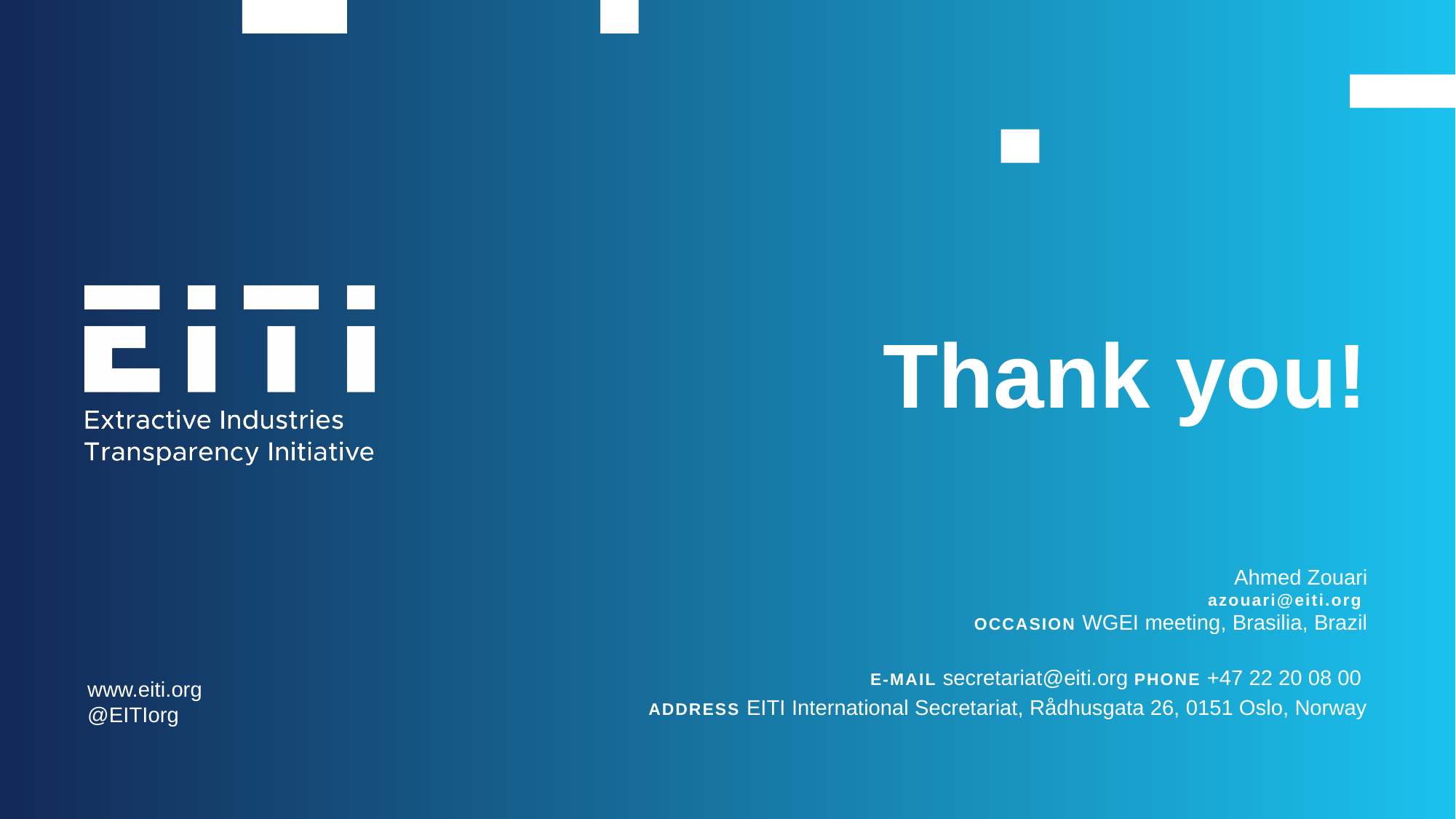

Thank you!
Ahmed Zouari
azouari@eiti.org
OCCASION WGEI meeting, Brasilia, Brazil

E-MAIL secretariat@eiti.org PHONE +47 22 20 08 00
ADDRESS EITI International Secretariat, Rådhusgata 26, 0151 Oslo, Norway